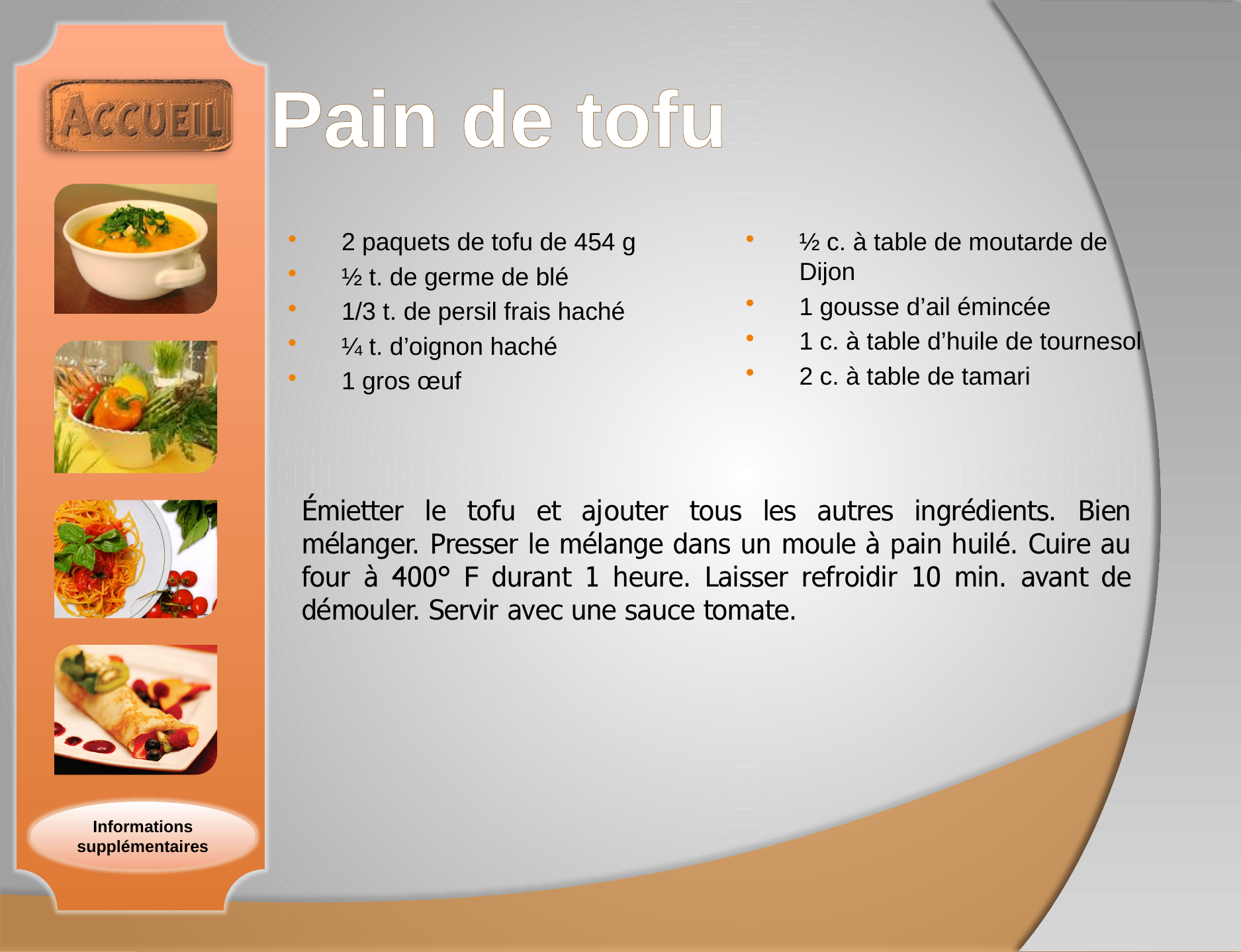

# Pain de tofu
2 paquets de tofu de 454 g
½ t. de germe de blé
1/3 t. de persil frais haché
¼ t. d’oignon haché
1 gros œuf

½ c. à table de moutarde de Dijon
1 gousse d’ail émincée
1 c. à table d’huile de tournesol
2 c. à table de tamari
Émietter le tofu et ajouter tous les autres ingrédients. Bien mélanger. Presser le mélange dans un moule à pain huilé. Cuire au four à 400° F durant 1 heure. Laisser refroidir 10 min. avant de démouler. Servir avec une sauce tomate.